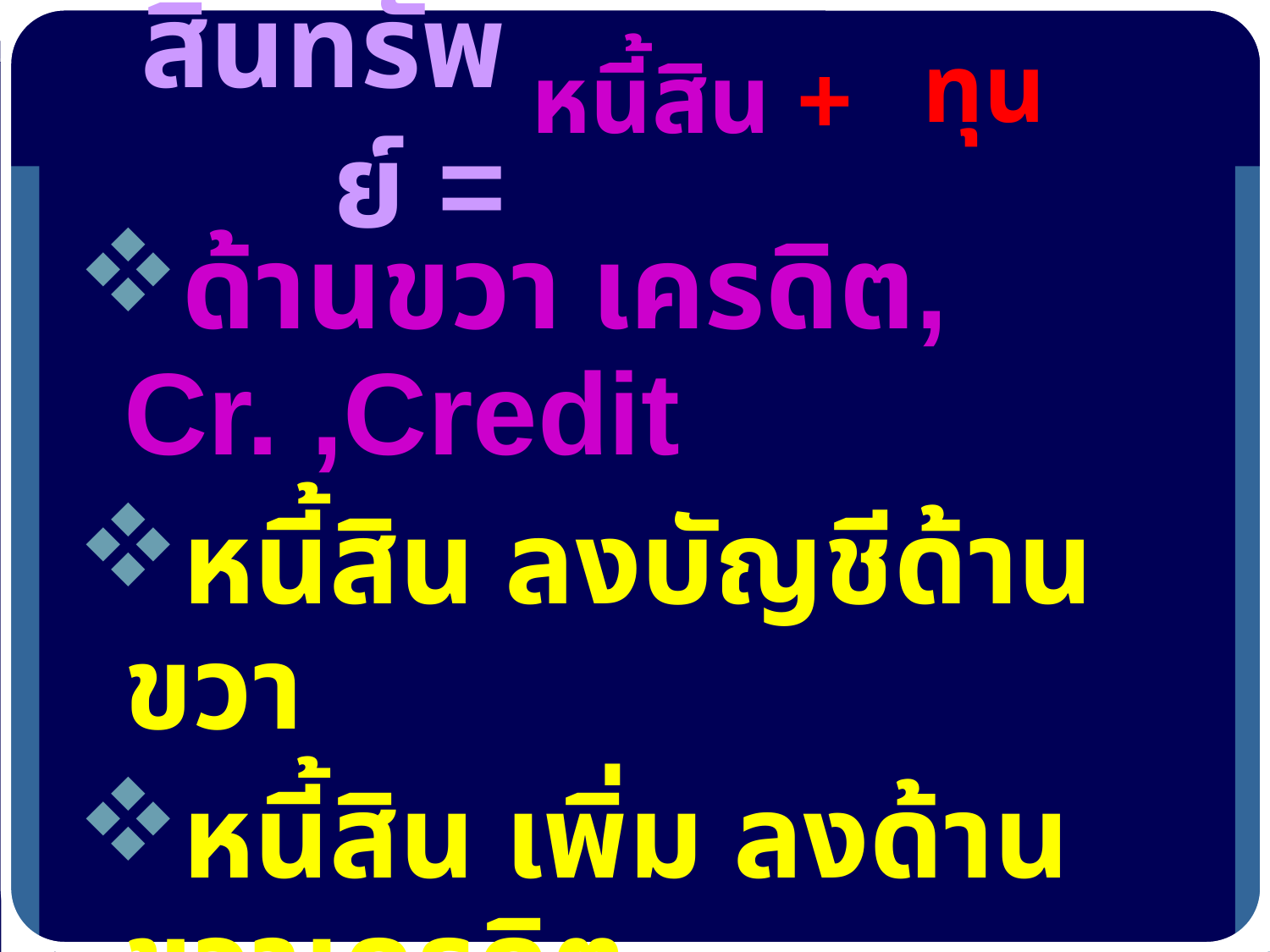

ทุน
หนี้สิน +
# สินทรัพย์ =
ด้านขวา เครดิต, Cr. ,Credit
หนี้สิน ลงบัญชีด้านขวา
หนี้สิน เพิ่ม ลงด้านขวาเครดิต
หนี้สิน ลด ลงด้านซ้ายเดบิต